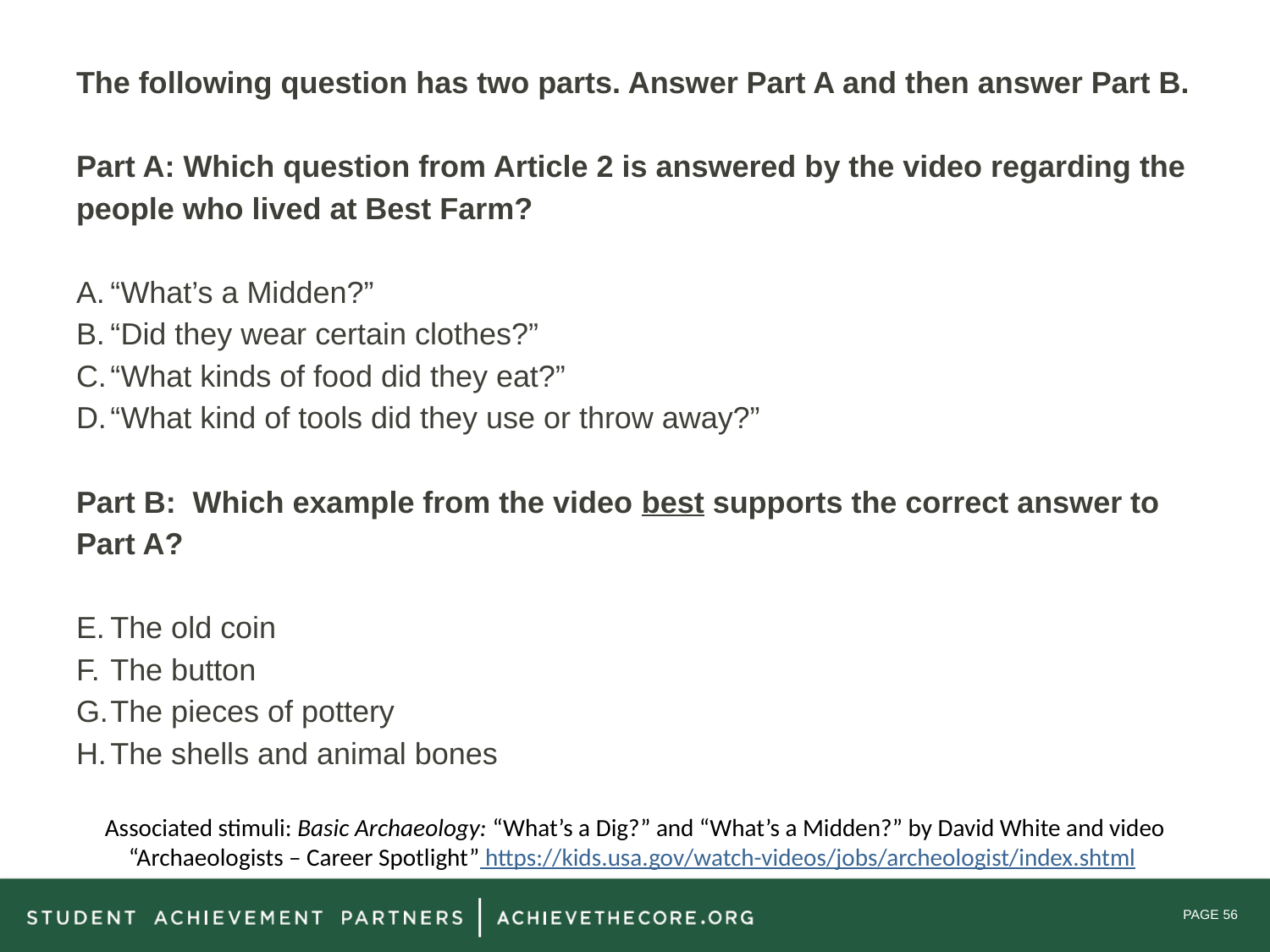

The following question has two parts. Answer Part A and then answer Part B.

Part A: Which question from Article 2 is answered by the video regarding the people who lived at Best Farm?

“What’s a Midden?”
“Did they wear certain clothes?”
“What kinds of food did they eat?”
“What kind of tools did they use or throw away?”

Part B:  Which example from the video best supports the correct answer to Part A?

The old coin
The button
The pieces of pottery
The shells and animal bones

Associated stimuli: Basic Archaeology: “What’s a Dig?” and “What’s a Midden?” by David White and video “Archaeologists – Career Spotlight” https://kids.usa.gov/watch-videos/jobs/archeologist/index.shtml